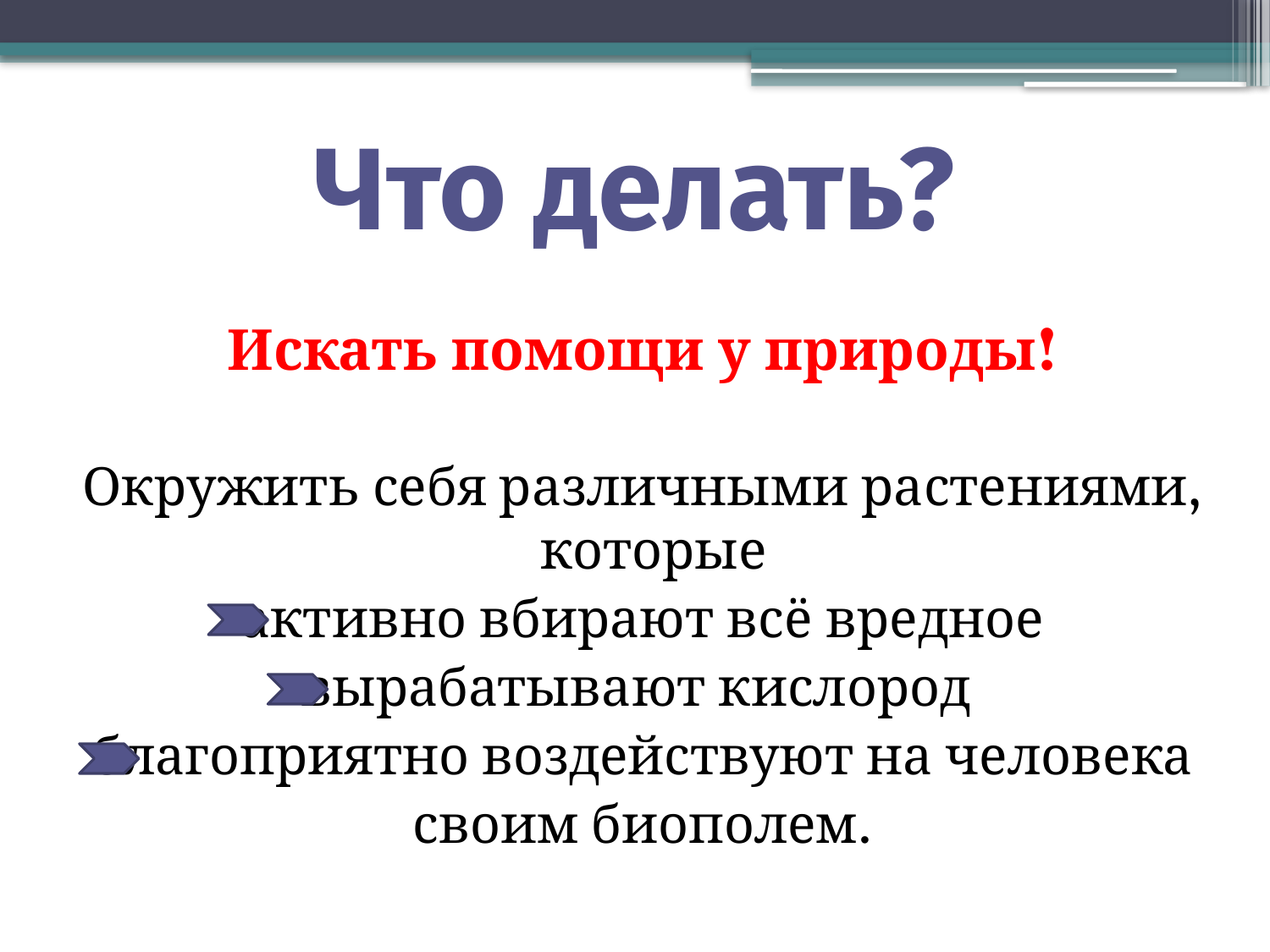

# Что делать?
Искать помощи у природы!
Окружить себя различными растениями, которые
активно вбирают всё вредное
вырабатывают кислород
 благоприятно воздействуют на человека
своим биополем.